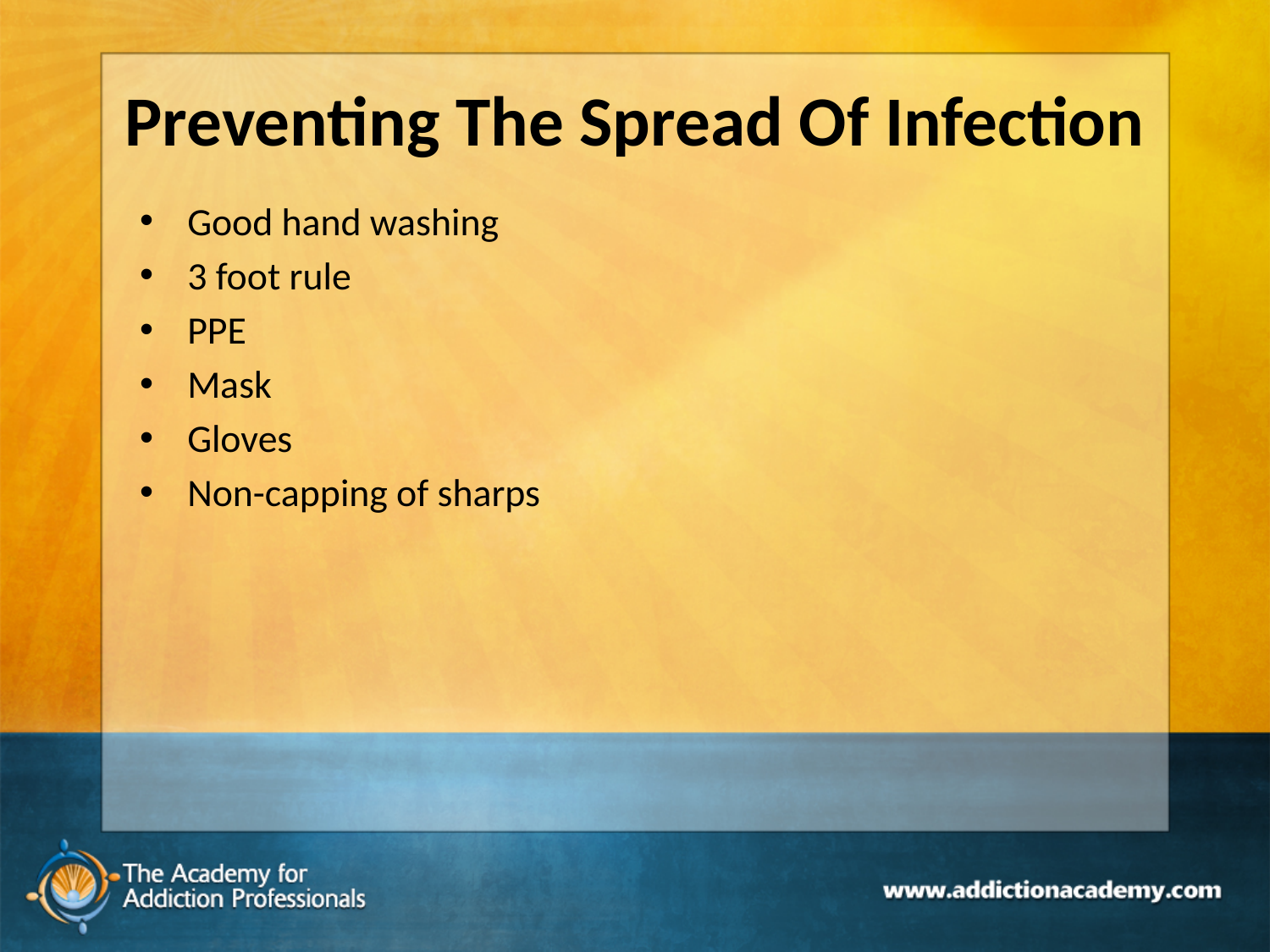

# Preventing The Spread Of Infection
Good hand washing
3 foot rule
PPE
Mask
Gloves
Non-capping of sharps